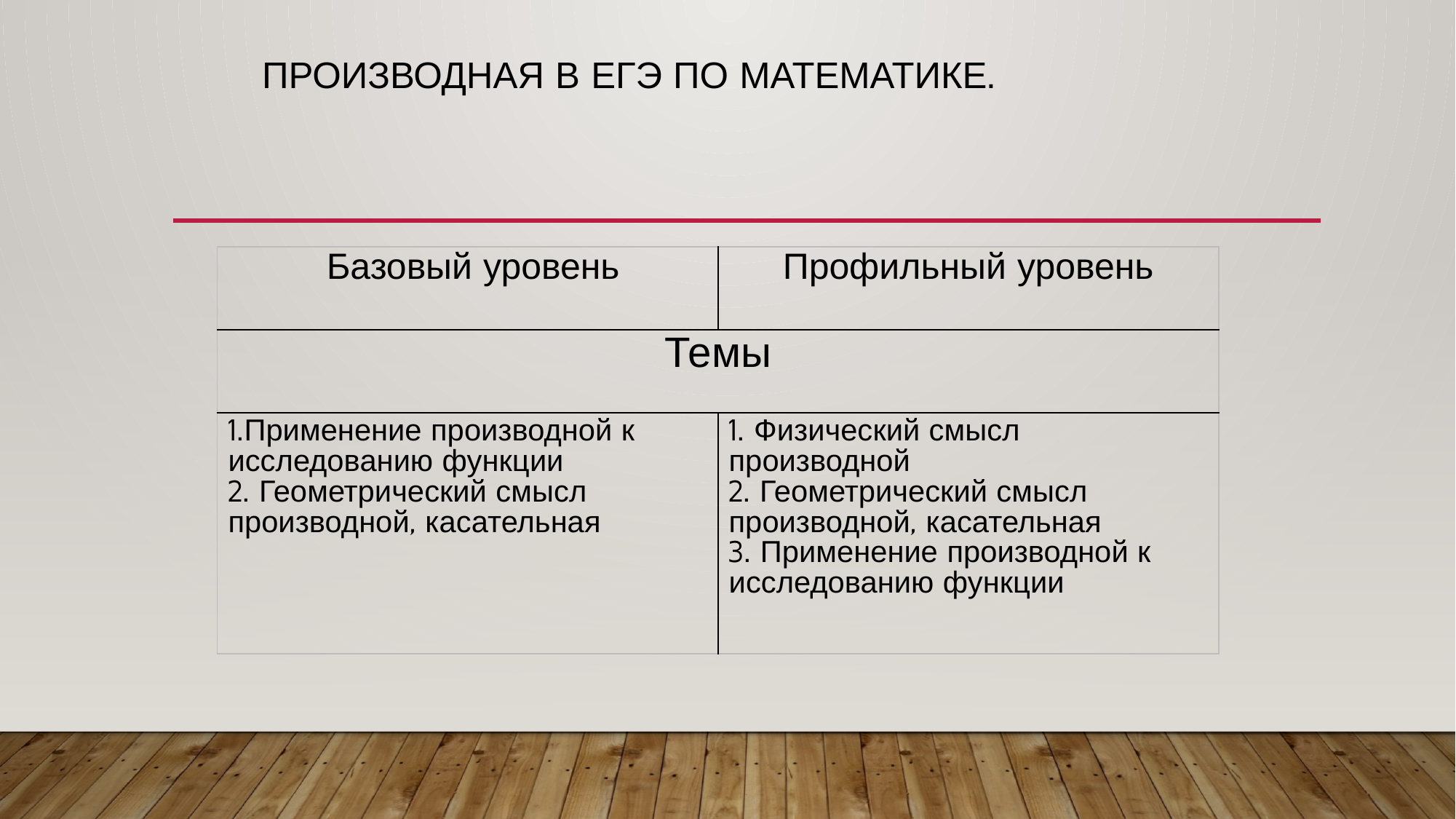

# Производная в ЕГЭ по математике.
| Базовый уровень | Профильный уровень |
| --- | --- |
| Темы |  |
| 1.Применение производной к исследованию функции 2. Геометрический смысл производной, касательная | 1. Физический смысл производной 2. Геометрический смысл производной, касательная 3. Применение производной к исследованию функции |